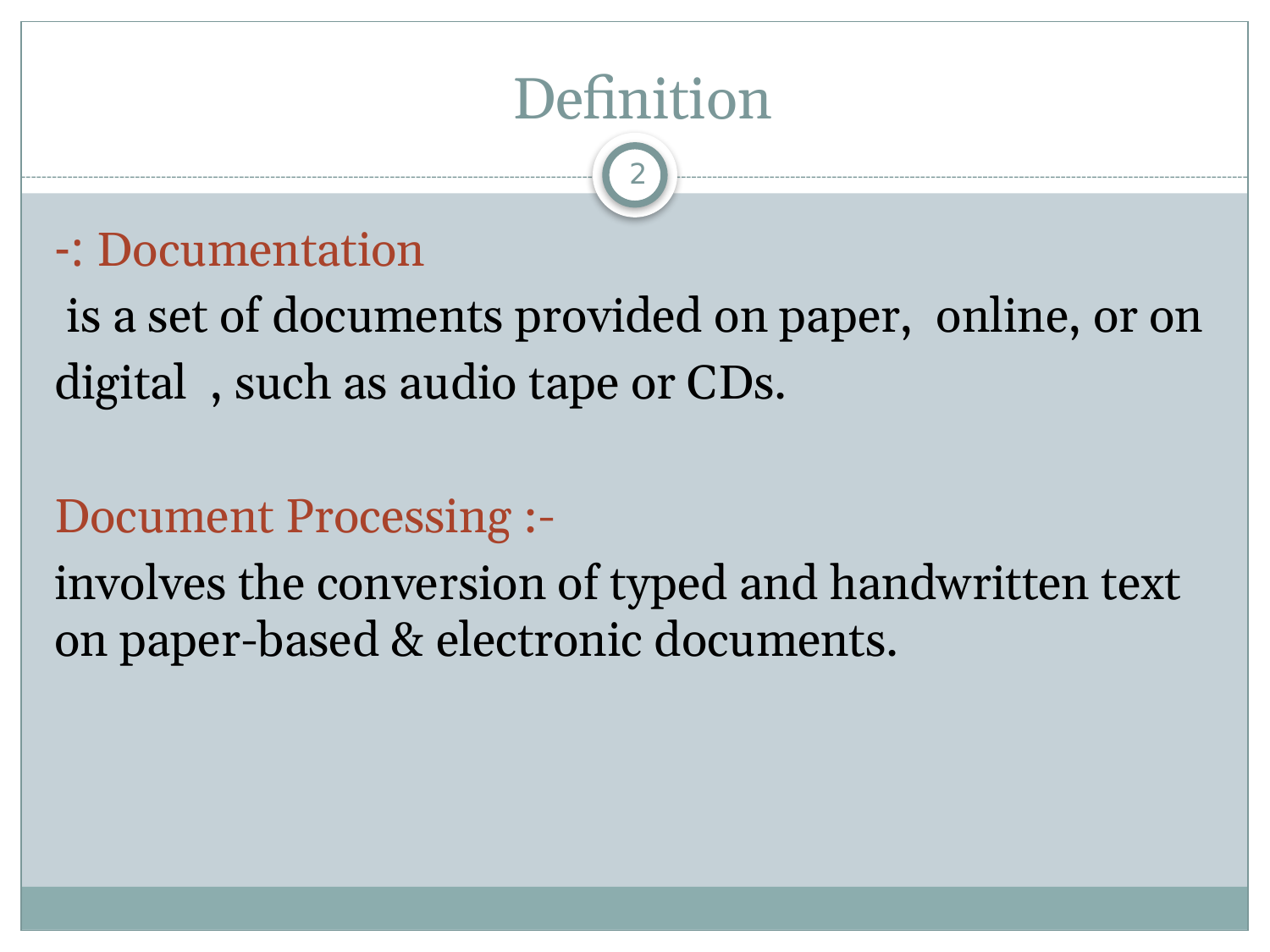

# Definition
2
Documentation :-
is a set of documents provided on paper,  online, or on
digital  , such as audio tape or CDs.

Document Processing :-
involves the conversion of typed and handwritten text on paper-based & electronic documents.